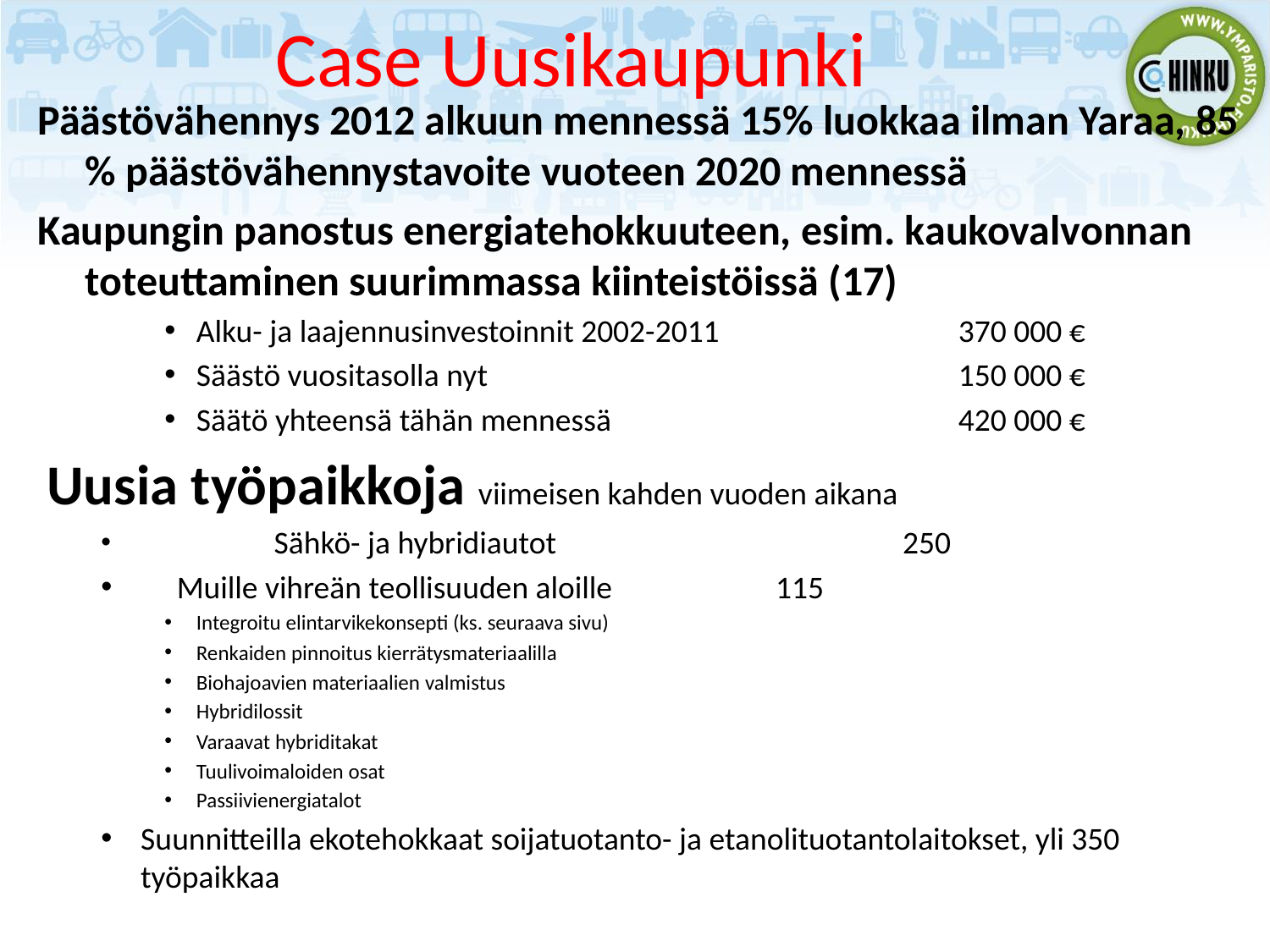

Case Uusikaupunki
#
Päästövähennys 2012 alkuun mennessä 15% luokkaa ilman Yaraa, 85 % päästövähennystavoite vuoteen 2020 mennessä
Kaupungin panostus energiatehokkuuteen, esim. kaukovalvonnan toteuttaminen suurimmassa kiinteistöissä (17)
Alku- ja laajennusinvestoinnit 2002-2011		370 000 €
Säästö vuositasolla nyt 				150 000 €
Säätö yhteensä tähän mennessä			420 000 €
 Uusia työpaikkoja viimeisen kahden vuoden aikana
	 Sähkö- ja hybridiautot			250
     Muille vihreän teollisuuden aloille		115
Integroitu elintarvikekonsepti (ks. seuraava sivu)
Renkaiden pinnoitus kierrätysmateriaalilla
Biohajoavien materiaalien valmistus
Hybridilossit
Varaavat hybriditakat
Tuulivoimaloiden osat
Passiivienergiatalot
Suunnitteilla ekotehokkaat soijatuotanto- ja etanolituotantolaitokset, yli 350 työpaikkaa